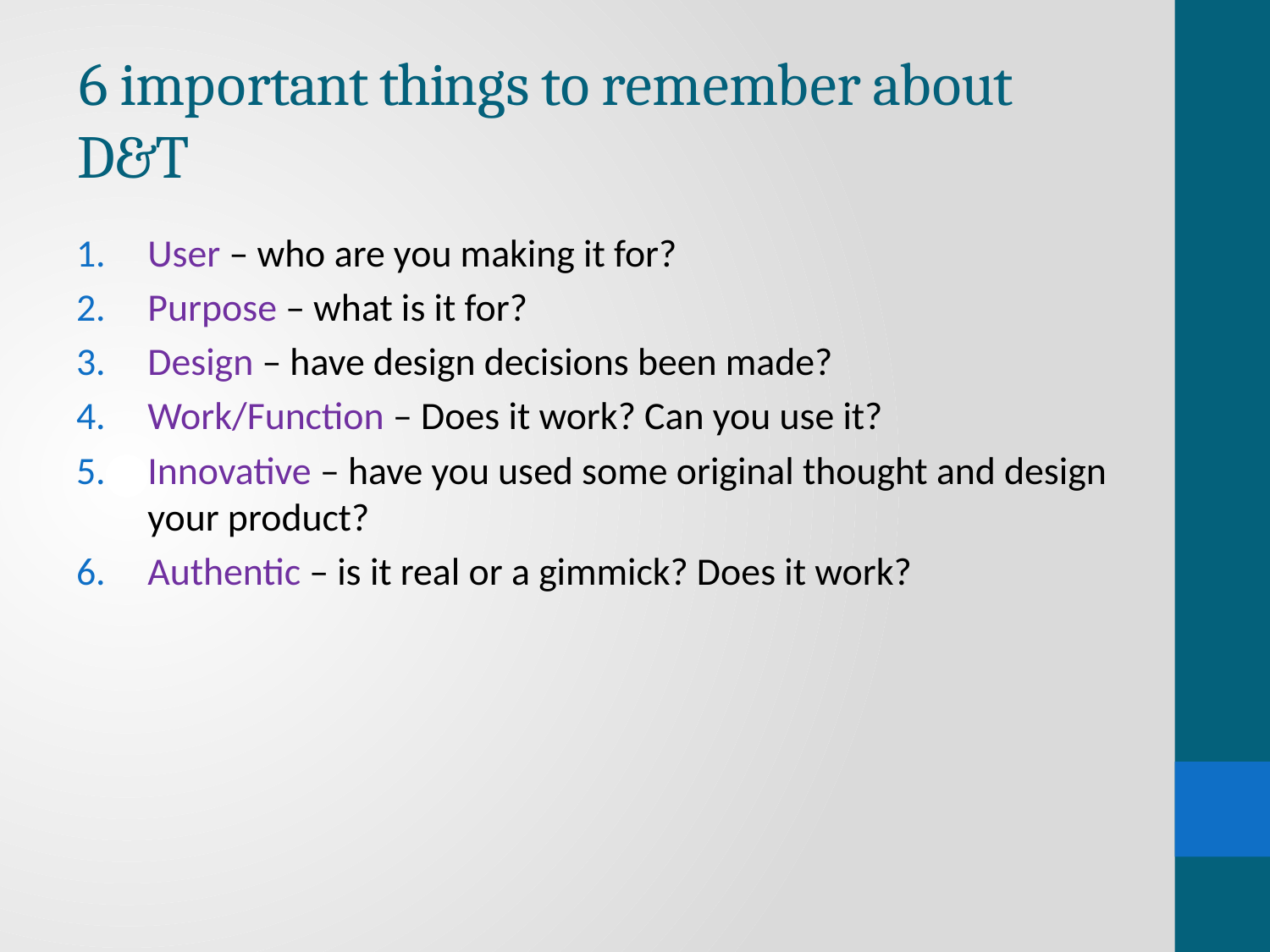

# 6 important things to remember about D&T
User – who are you making it for?
Purpose – what is it for?
Design – have design decisions been made?
Work/Function – Does it work? Can you use it?
Innovative – have you used some original thought and design your product?
Authentic – is it real or a gimmick? Does it work?